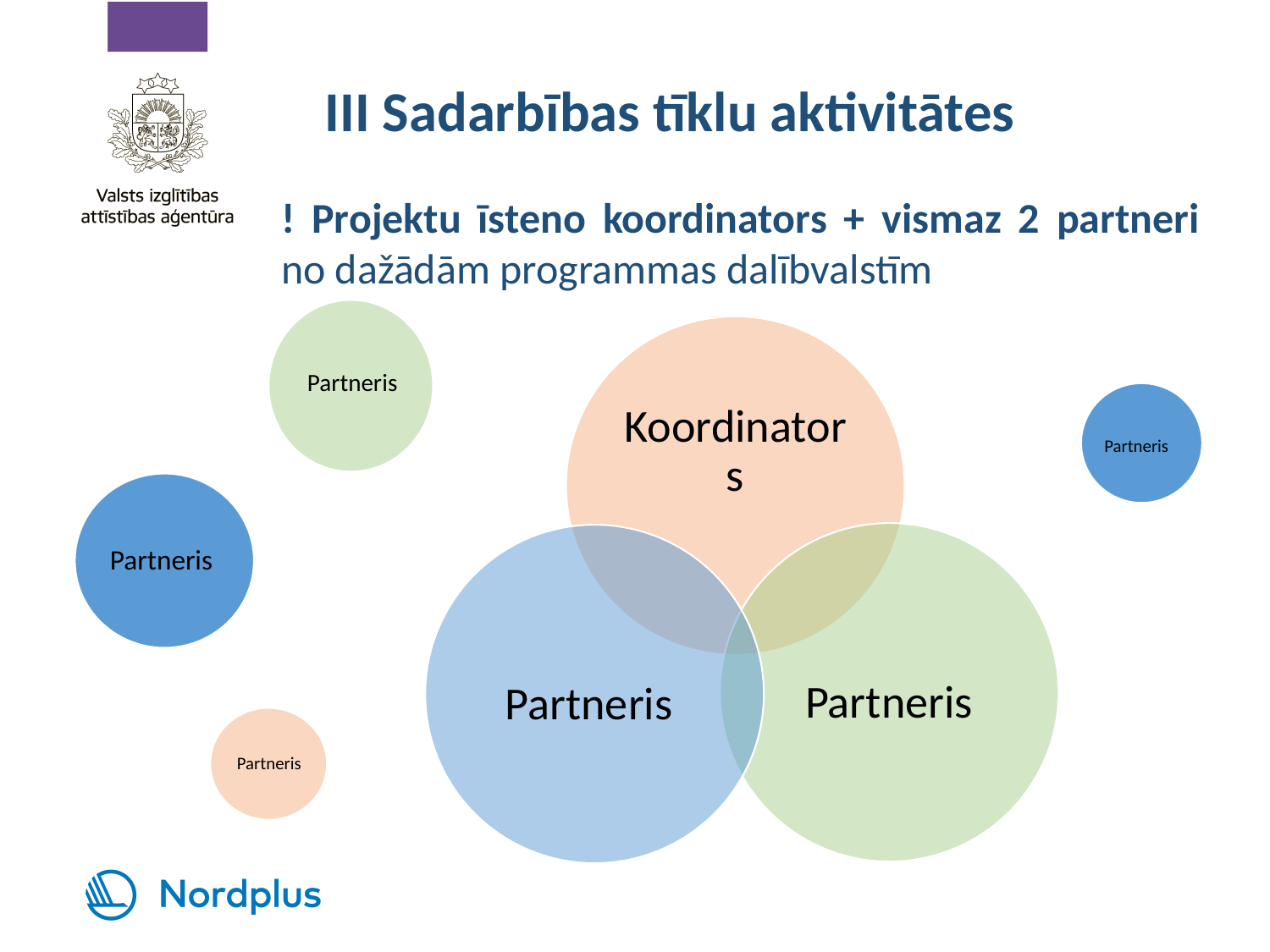

# III Sadarbības tīklu aktivitātes
! Projektu īsteno koordinators + vismaz 2 partneri no dažādām programmas dalībvalstīm

Partneris
Koordinators
Partneris
Partneris

Partneris

Partneris

Partneris